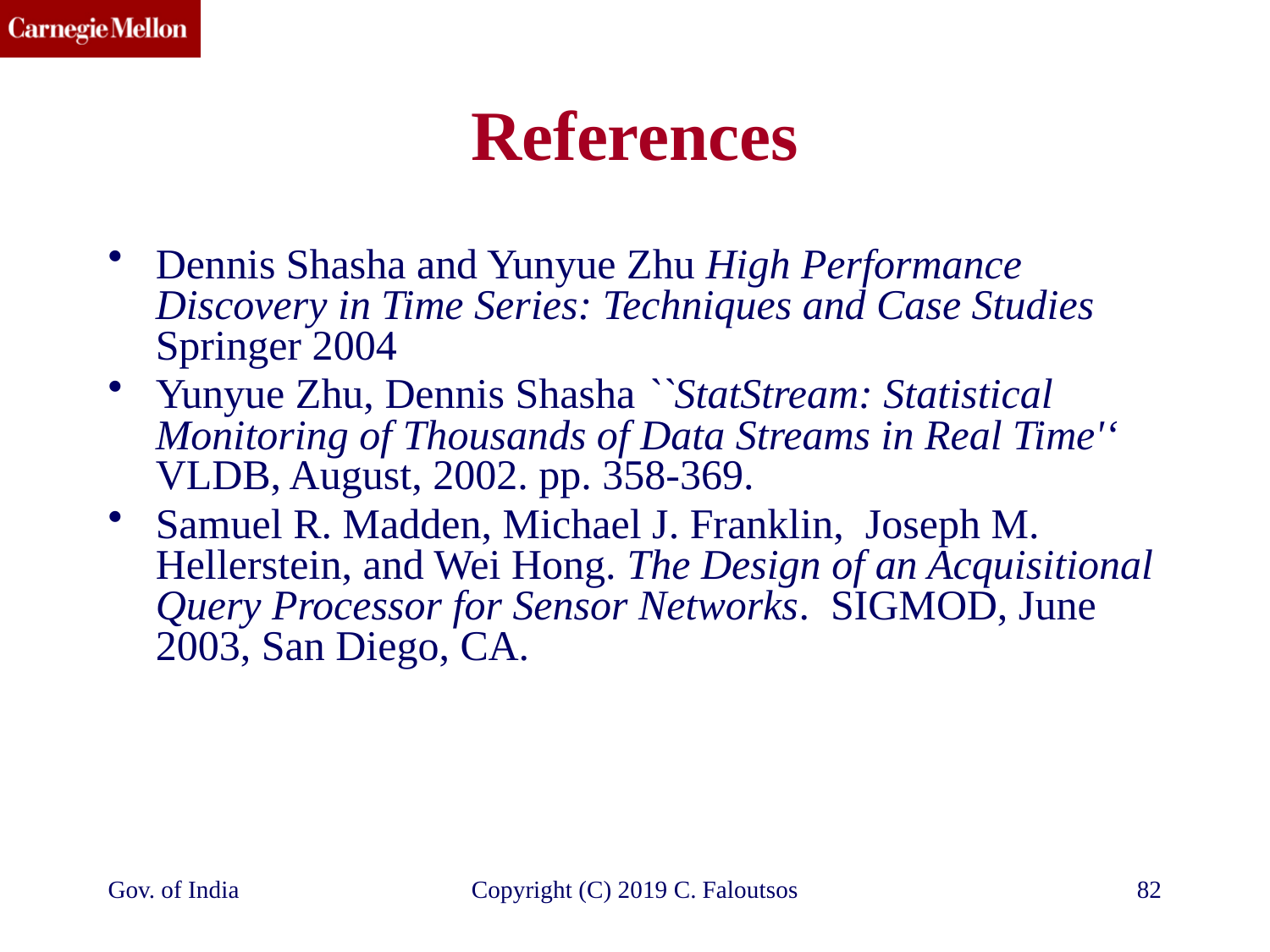

# References
Dennis Shasha and Yunyue Zhu High Performance Discovery in Time Series: Techniques and Case Studies Springer 2004
Yunyue Zhu, Dennis Shasha ``StatStream: Statistical Monitoring of Thousands of Data Streams in Real Time'‘ VLDB, August, 2002. pp. 358-369.
Samuel R. Madden, Michael J. Franklin,  Joseph M. Hellerstein, and Wei Hong. The Design of an Acquisitional Query Processor for Sensor Networks.  SIGMOD, June 2003, San Diego, CA.

Gov. of India
Copyright (C) 2019 C. Faloutsos
82